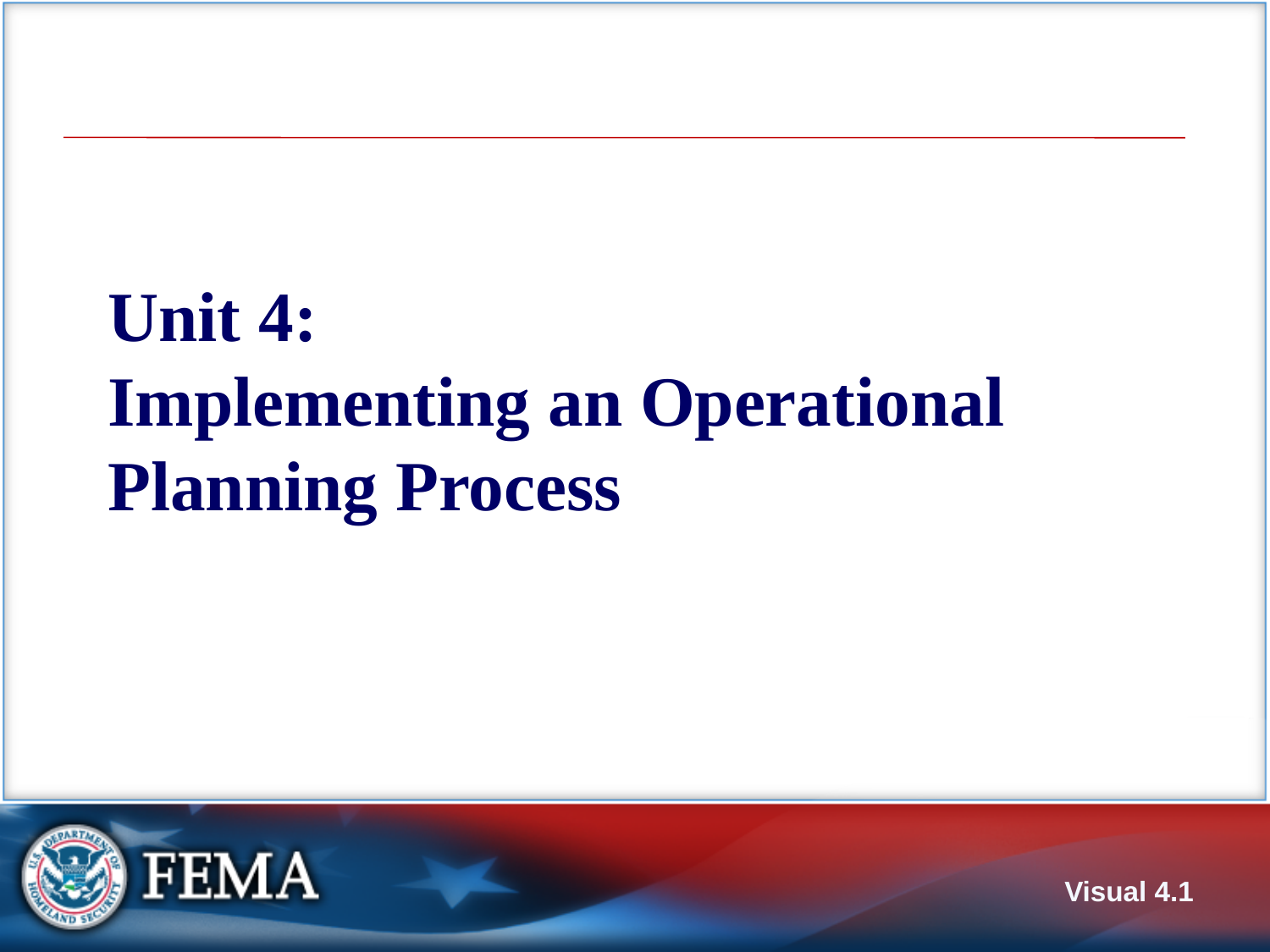

# Unit 4: Implementing an Operational Planning Process
Visual 4.1